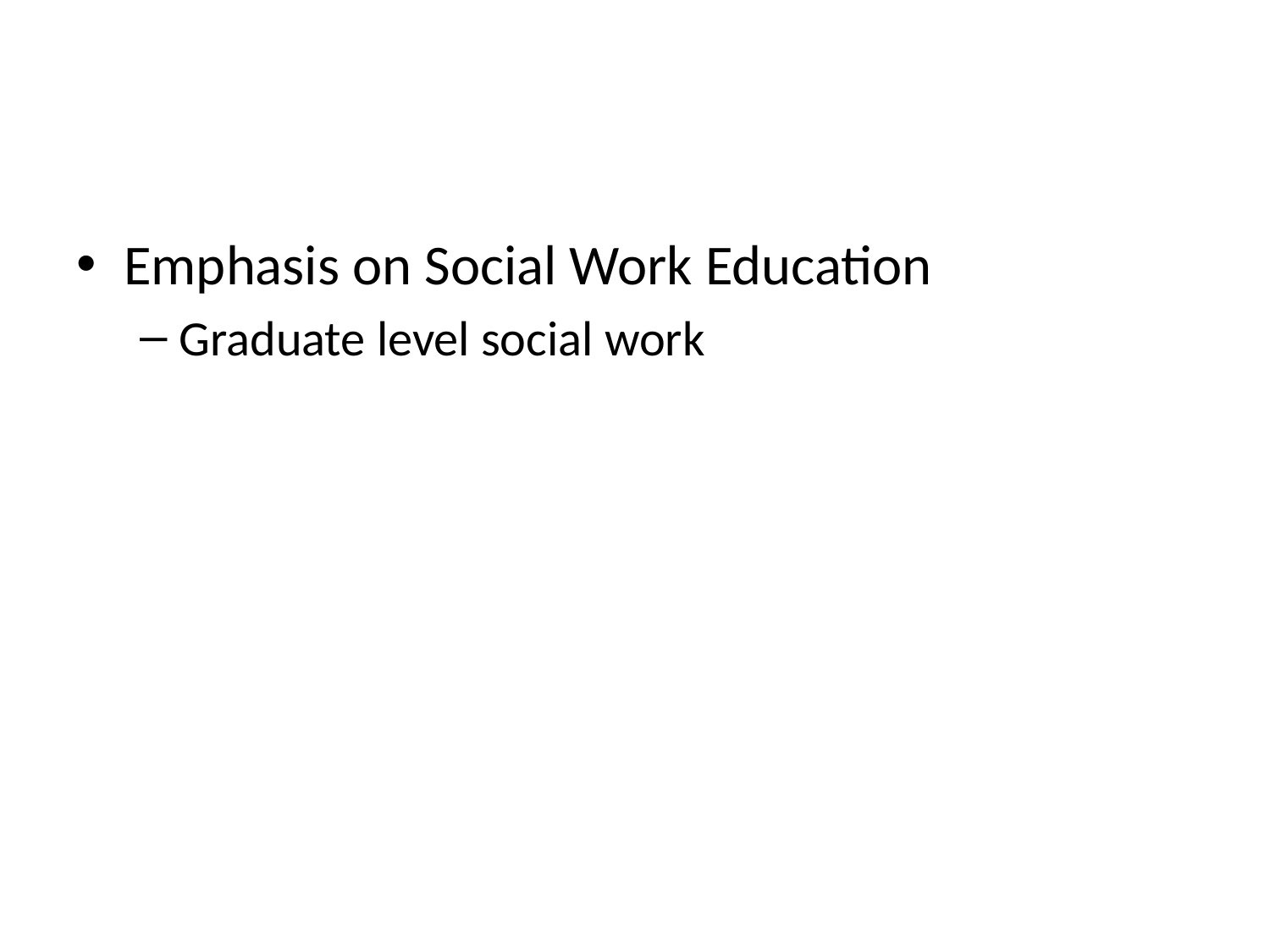

#
Emphasis on Social Work Education
Graduate level social work